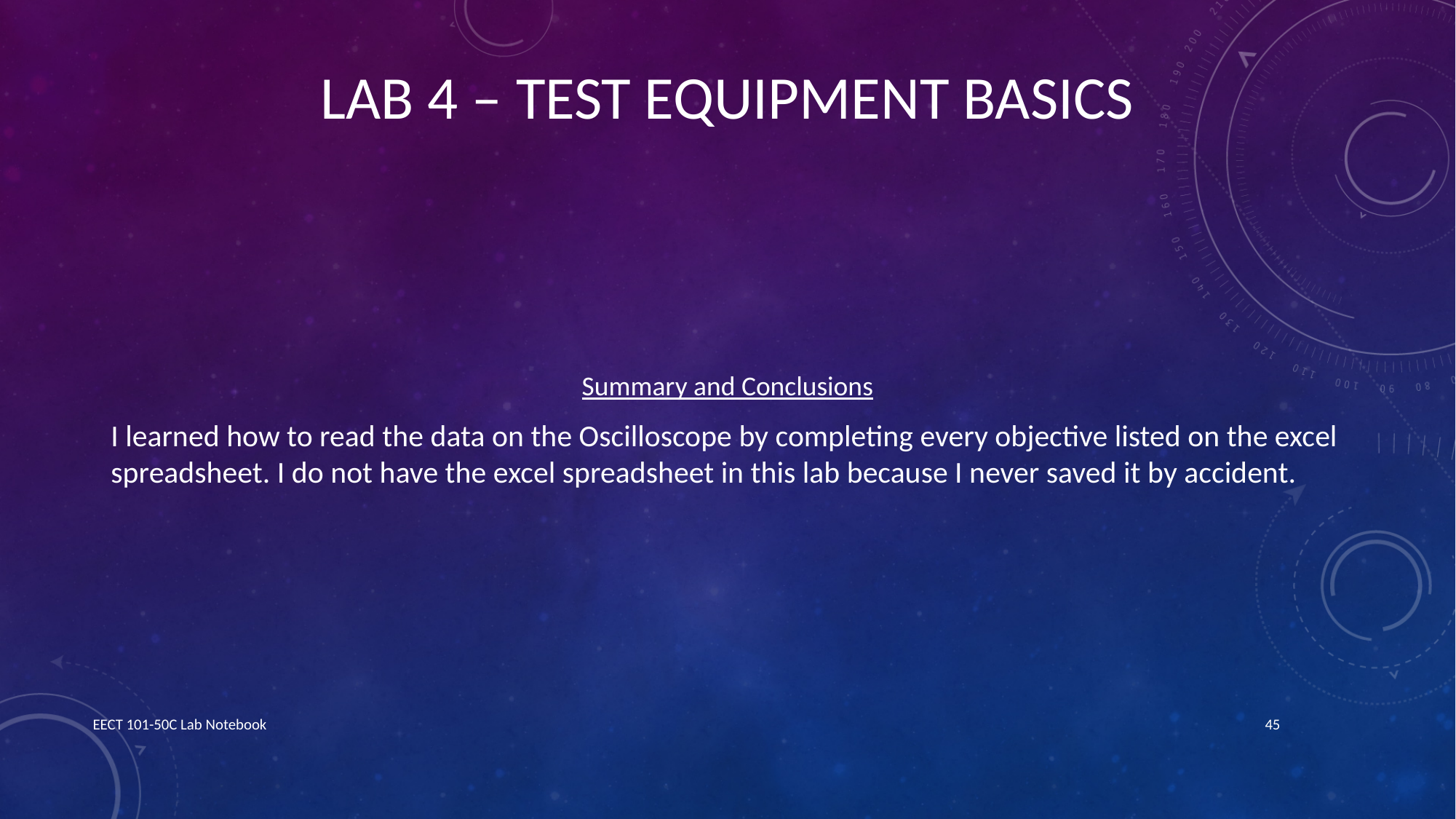

# Lab 4 – Test Equipment Basics
Summary and Conclusions
I learned how to read the data on the Oscilloscope by completing every objective listed on the excel spreadsheet. I do not have the excel spreadsheet in this lab because I never saved it by accident.

EECT 101-50C Lab Notebook
45